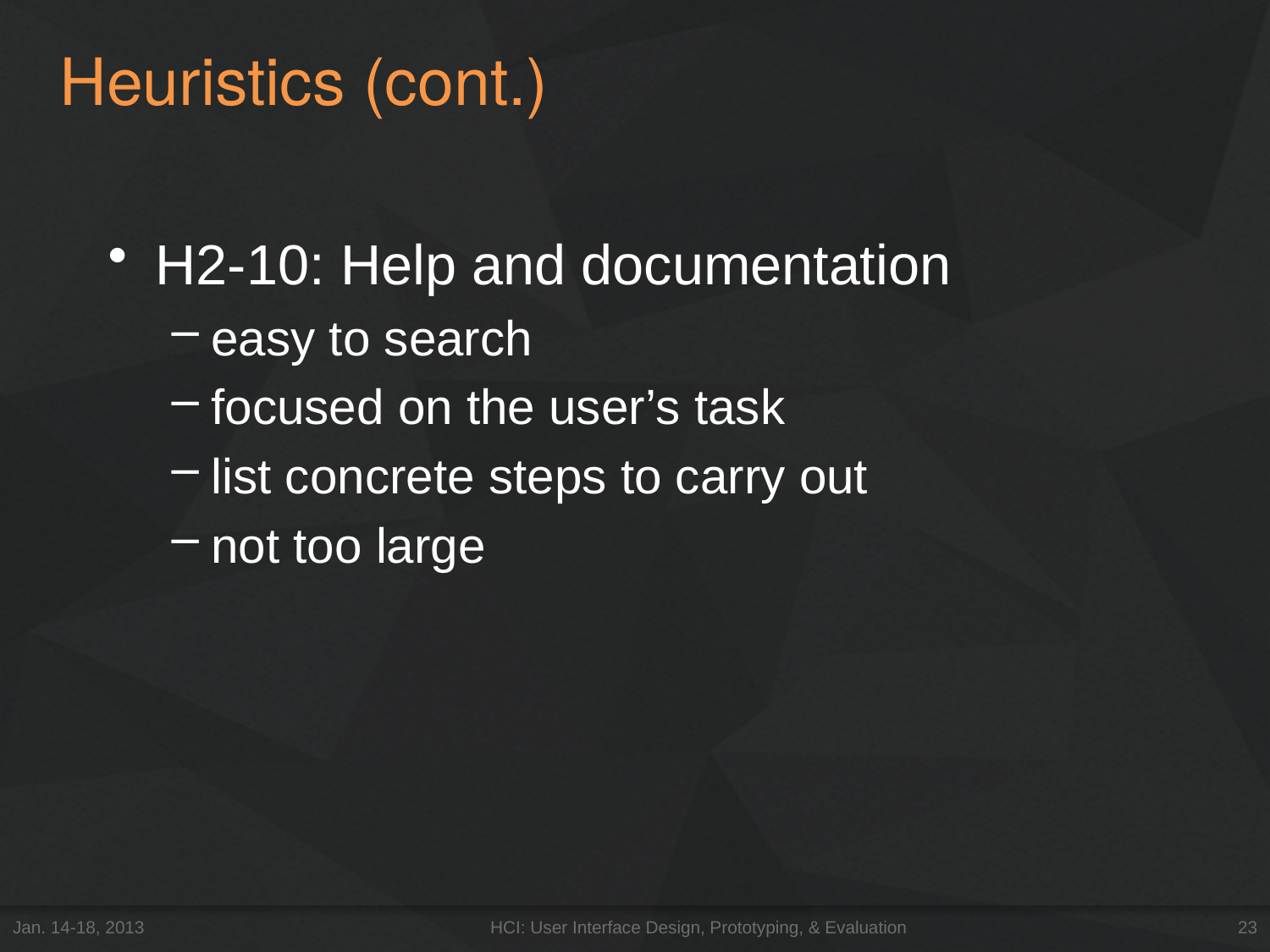

# Heuristics (cont.)
H2-10: Help and documentation
easy to search
focused on the user’s task
list concrete steps to carry out
not too large
Jan. 14-18, 2013
HCI: User Interface Design, Prototyping, & Evaluation
23